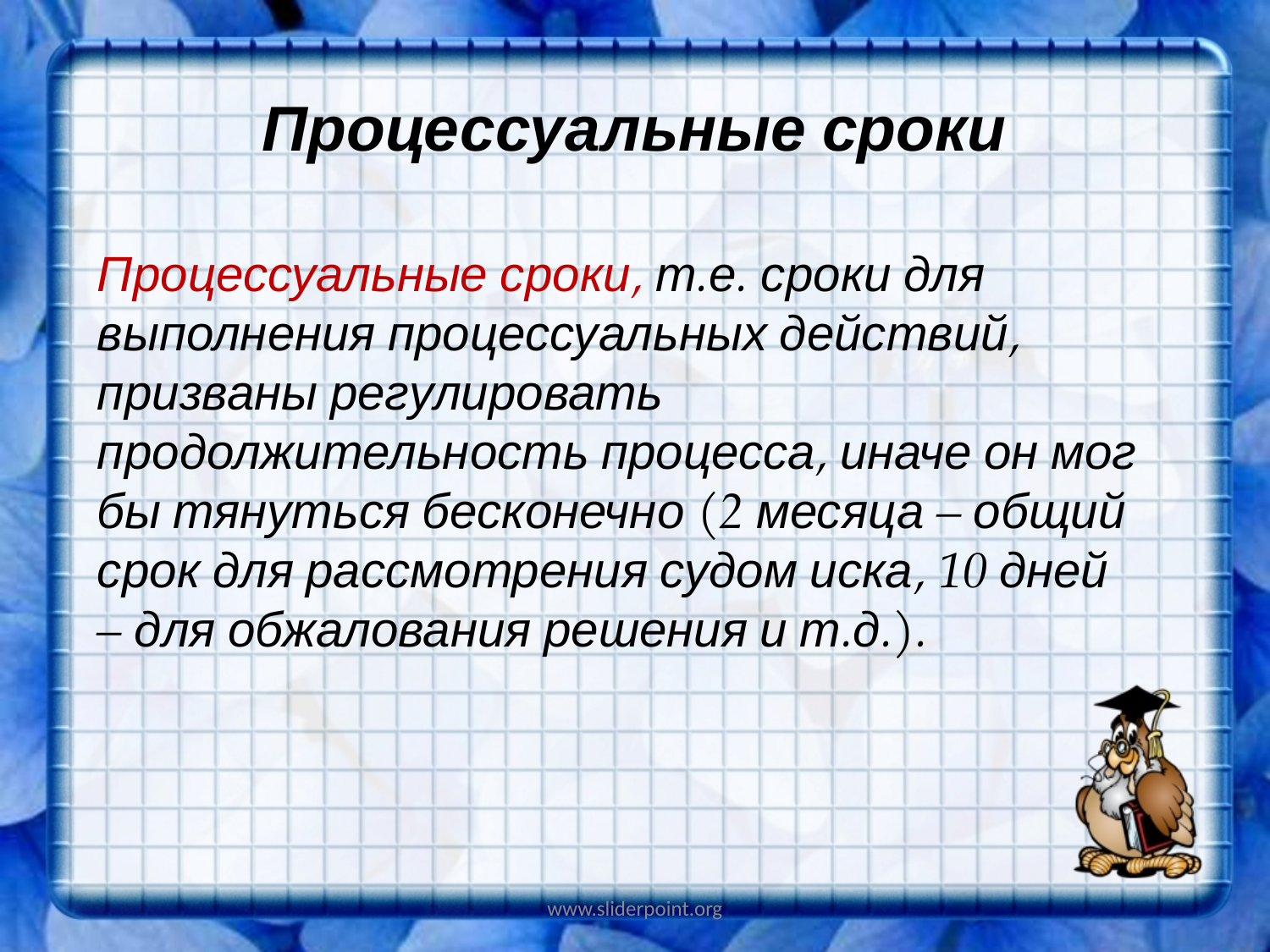

# Процессуальные сроки
Процессуальные сроки, т.е. сроки для выполнения процессуальных действий, призваны регулировать продолжительность процесса, иначе он мог бы тянуться бесконечно (2 месяца – общий срок для рассмотрения судом иска, 10 дней – для обжалования решения и т.д.).
www.sliderpoint.org